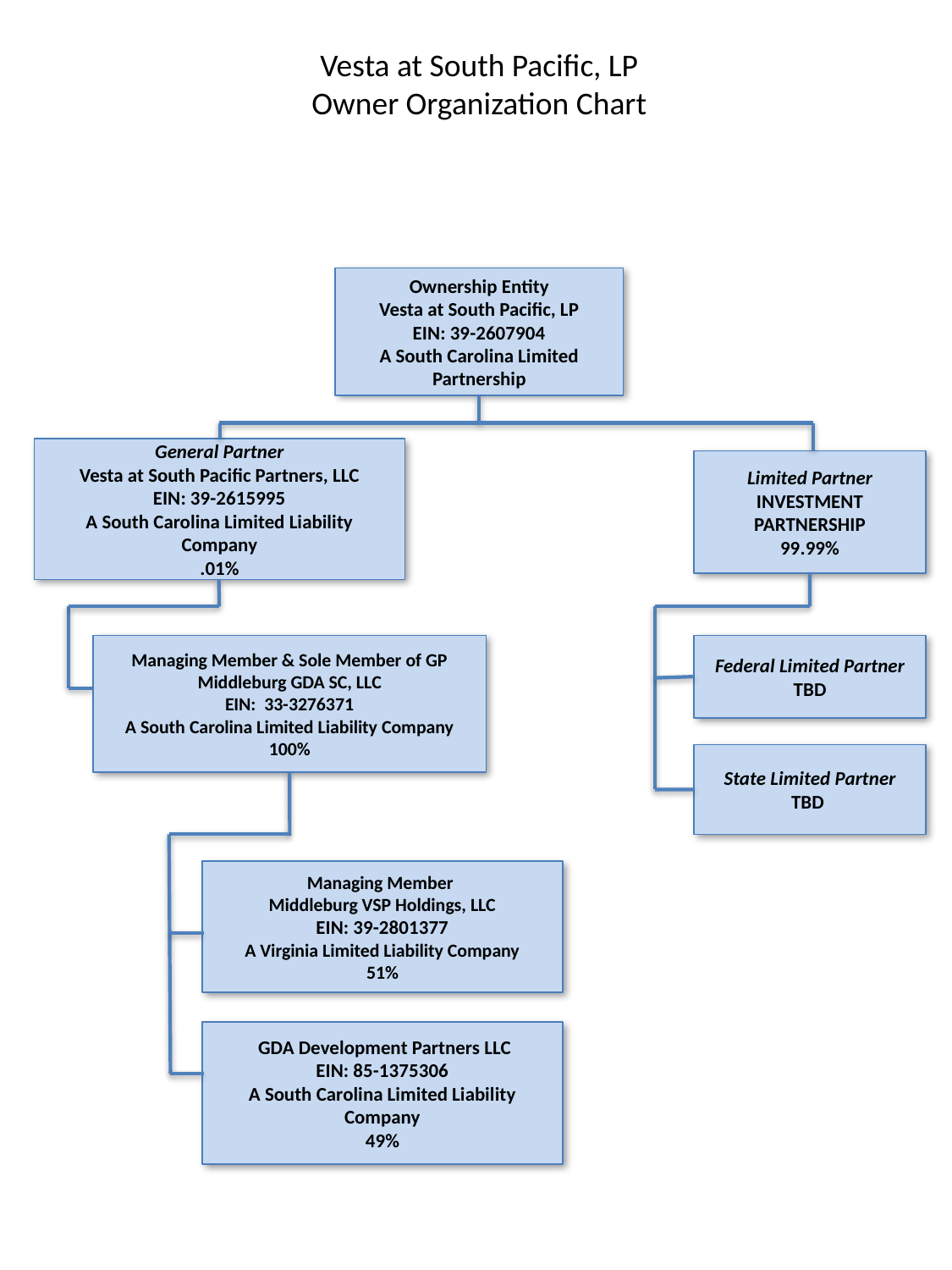

Vesta at South Pacific, LP
Owner Organization Chart

Ownership Entity
Vesta at South Pacific, LP
EIN: 39-2607904
A South Carolina Limited Partnership

General Partner
Vesta at South Pacific Partners, LLC
EIN: 39-2615995
A South Carolina Limited Liability Company
.01%

Limited Partner
INVESTMENT PARTNERSHIP
99.99%

Managing Member & Sole Member of GP
Middleburg GDA SC, LLC
EIN:  33-3276371
A South Carolina Limited Liability Company
100%

Federal Limited Partner
TBD
State Limited Partner
TBD

Managing Member
Middleburg VSP Holdings, LLC
EIN: 39-2801377
A Virginia Limited Liability Company
51%

 GDA Development Partners LLC
EIN: 85-1375306
A South Carolina Limited Liability Company
49%